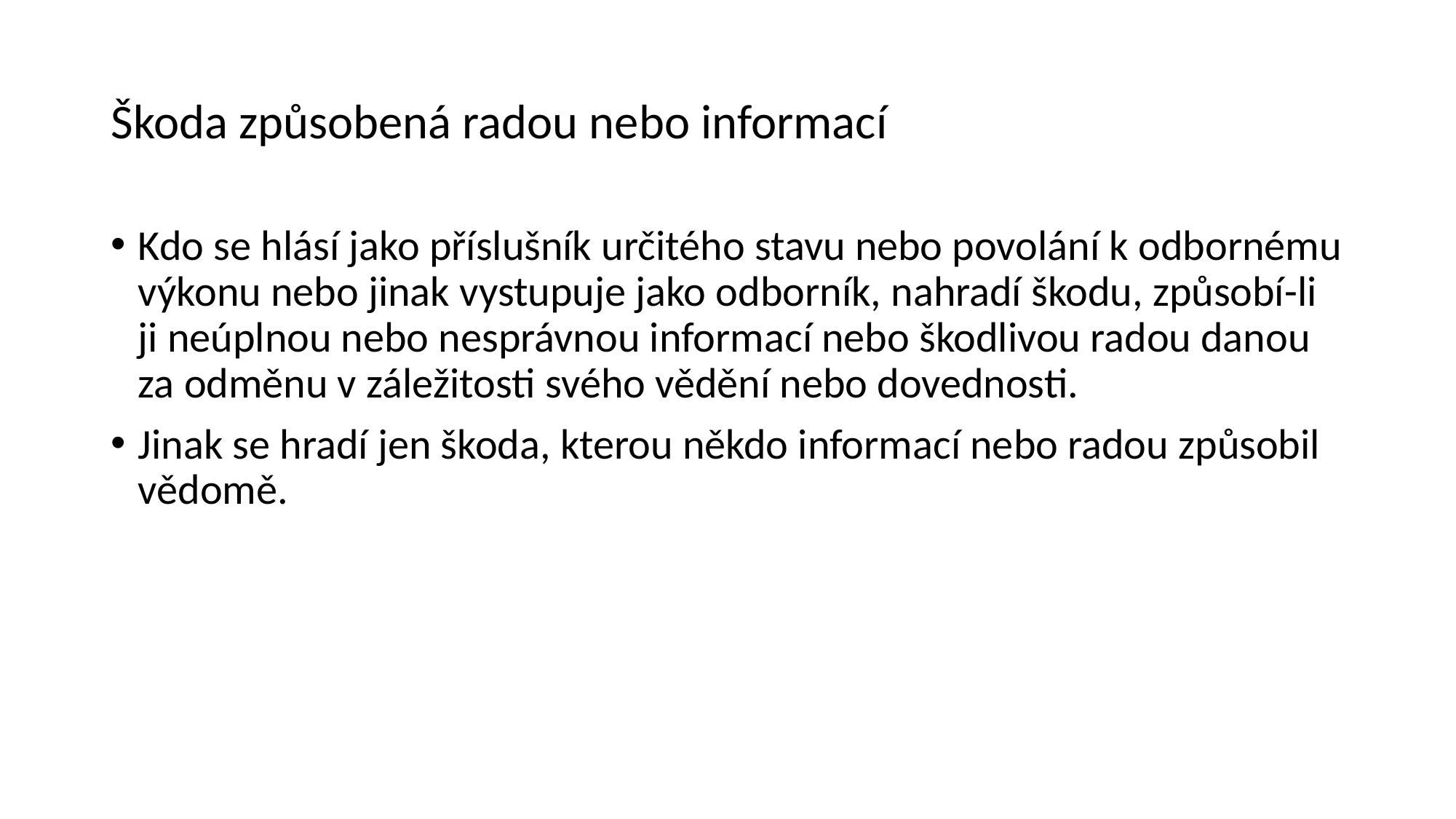

# Škoda způsobená radou nebo informací
Kdo se hlásí jako příslušník určitého stavu nebo povolání k odbornému výkonu nebo jinak vystupuje jako odborník, nahradí škodu, způsobí-li ji neúplnou nebo nesprávnou informací nebo škodlivou radou danou za odměnu v záležitosti svého vědění nebo dovednosti.
Jinak se hradí jen škoda, kterou někdo informací nebo radou způsobil vědomě.